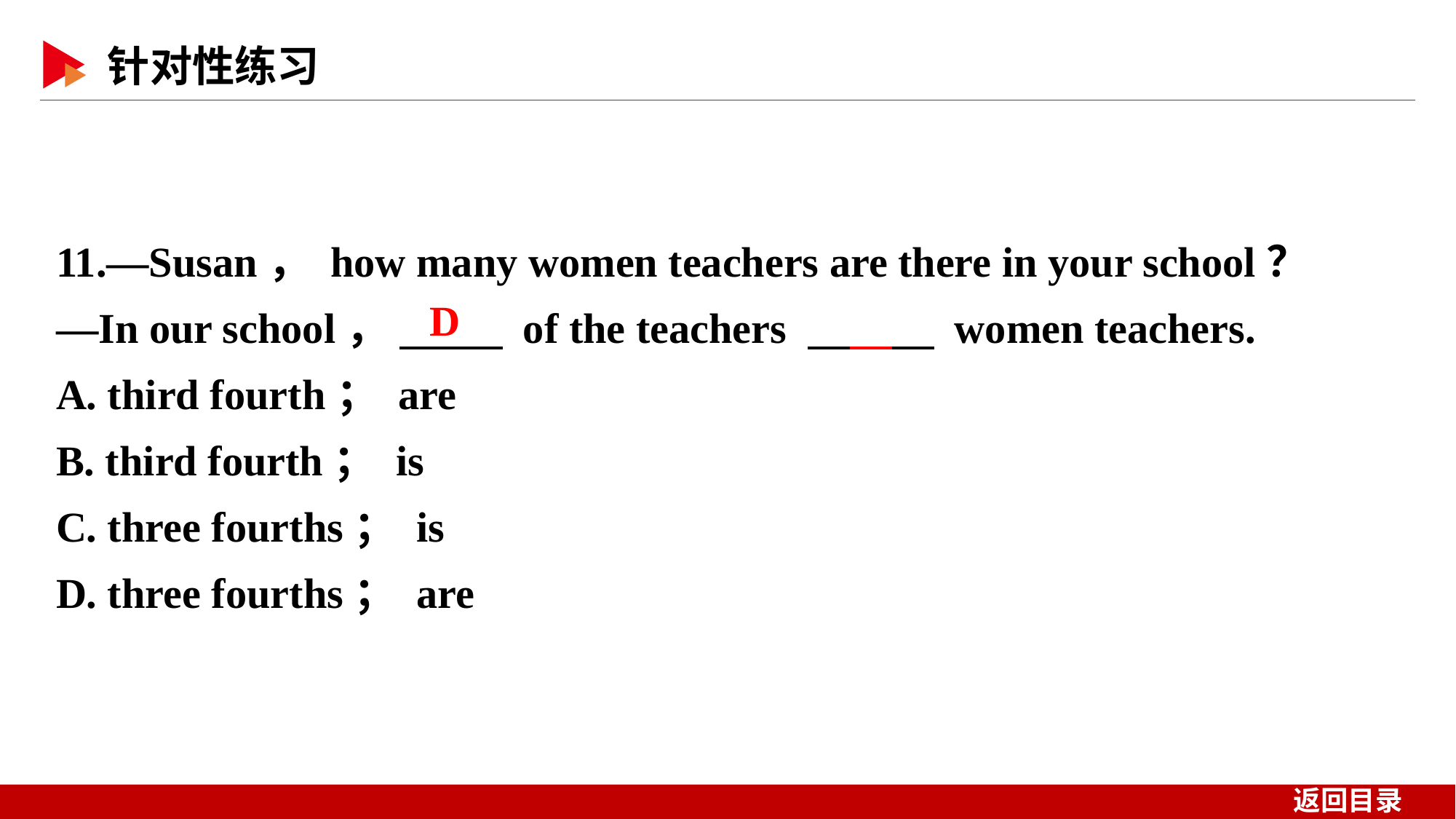

11.—Susan， how many women teachers are there in your school？
—In our school， 　  　 of the teachers 　　　 women teachers.
A. third fourth； are
B. third fourth； is
C. three fourths； is
D. three fourths； are
D